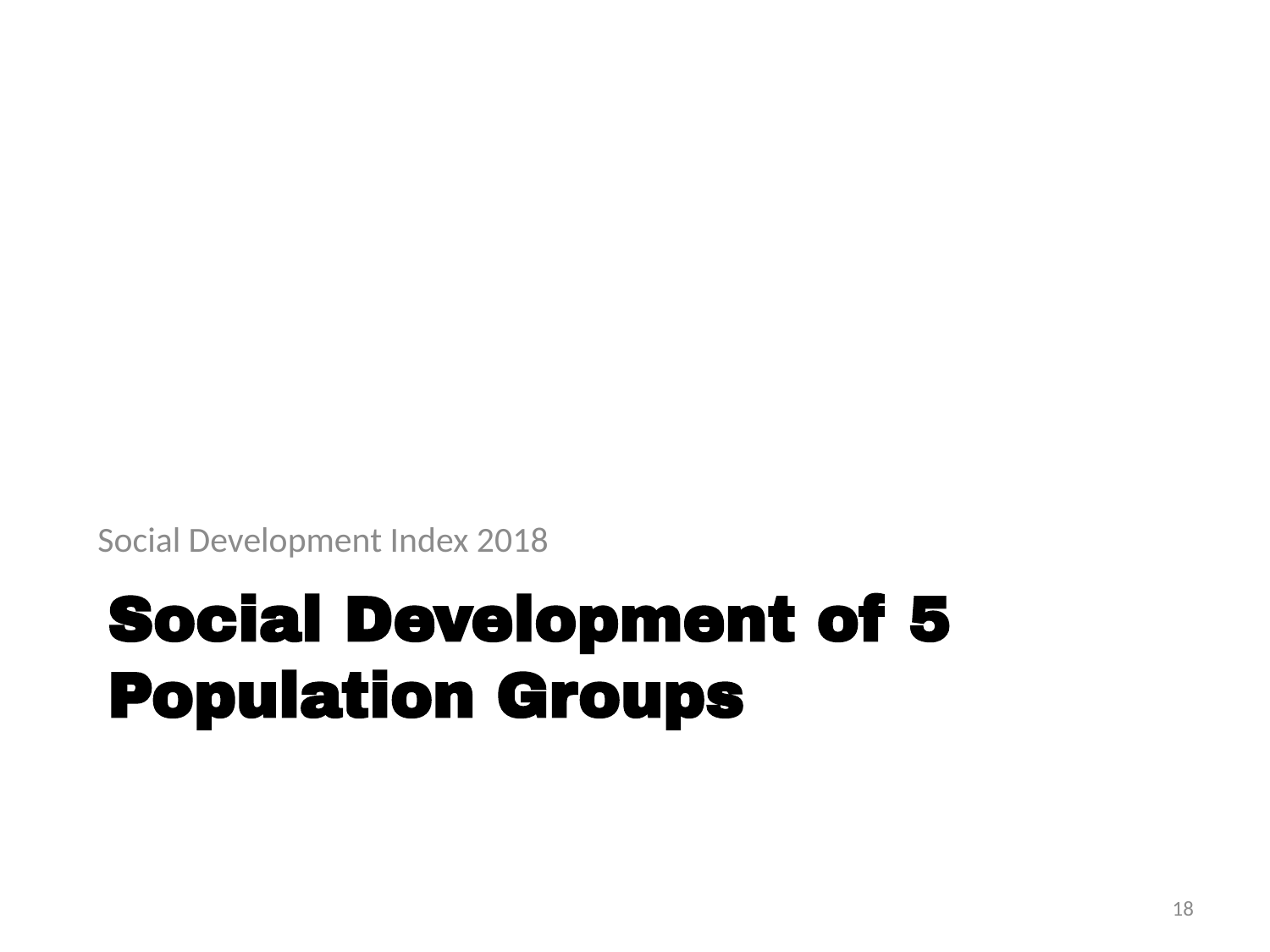

Social Development Index 2018
Social Development of 5 Population Groups
18